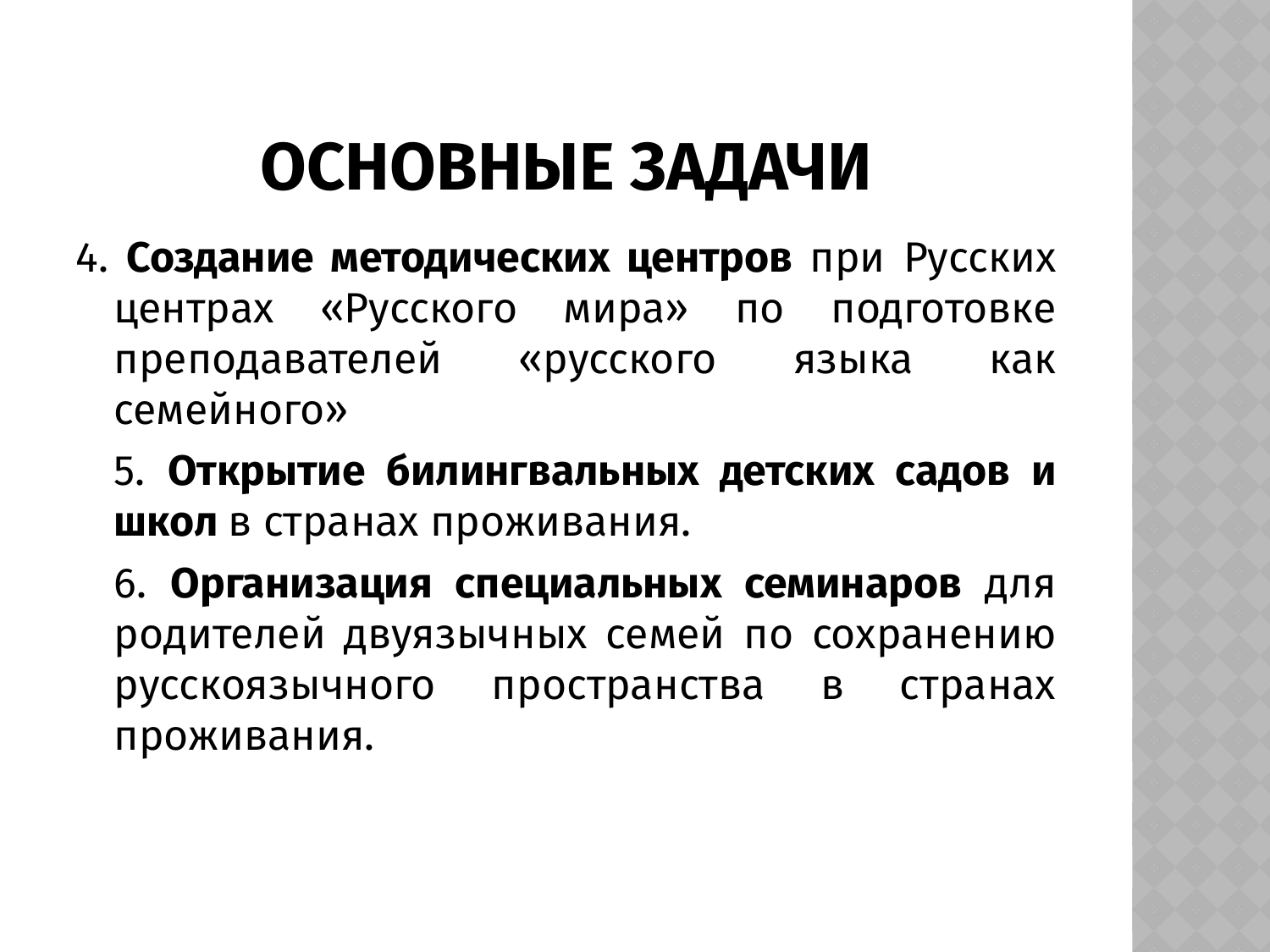

# Основные задачи
4. Создание методических центров при Русских центрах «Русского мира» по подготовке преподавателей «русского языка как семейного»
	5. Открытие билингвальных детских садов и школ в странах проживания.
	6. Организация специальных семинаров для родителей двуязычных семей по сохранению русскоязычного пространства в странах проживания.